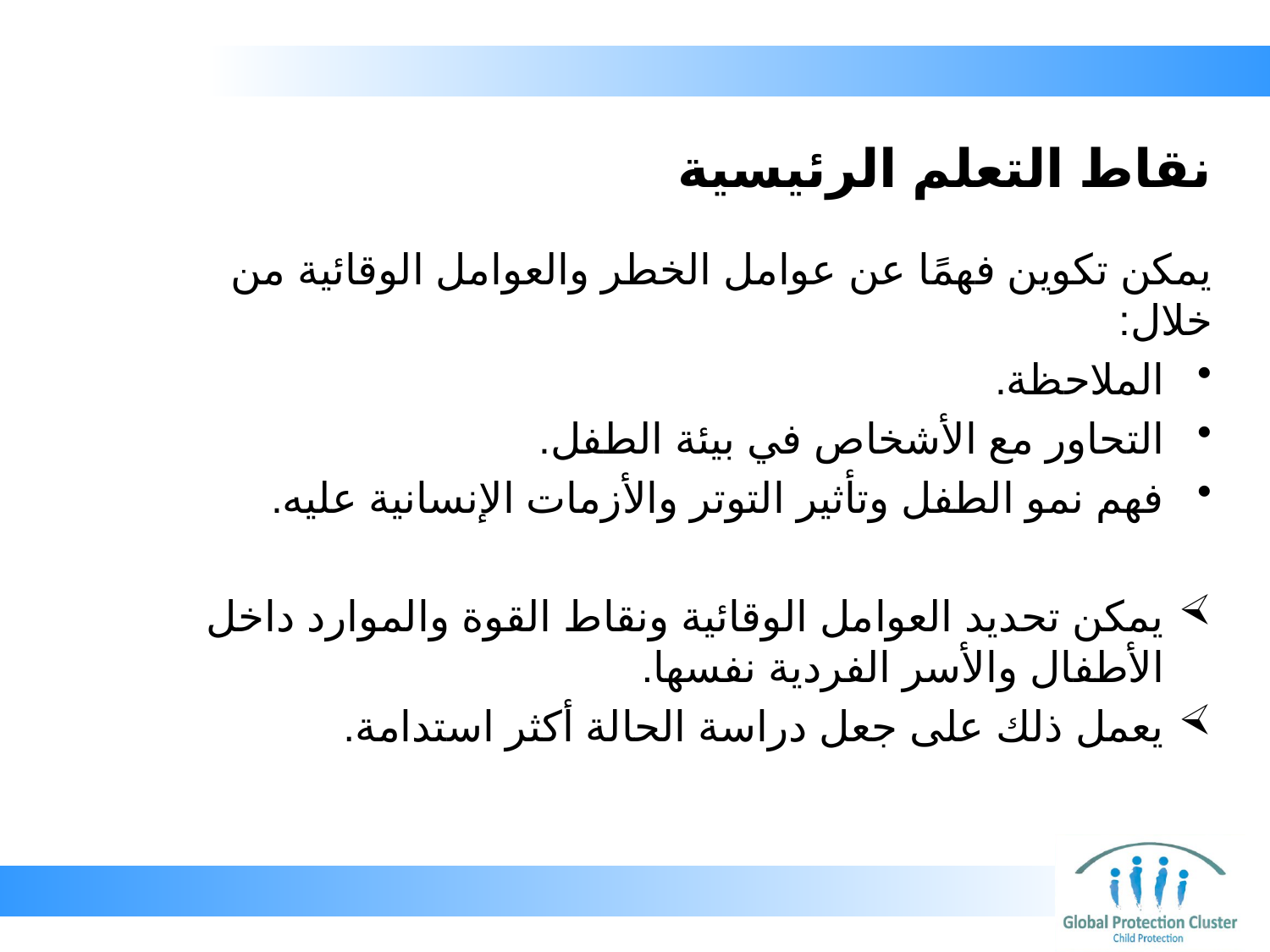

# نقاط التعلم الرئيسية
يمكن تكوين فهمًا عن عوامل الخطر والعوامل الوقائية من خلال:
الملاحظة.
التحاور مع الأشخاص في بيئة الطفل.
فهم نمو الطفل وتأثير التوتر والأزمات الإنسانية عليه.

يمكن تحديد العوامل الوقائية ونقاط القوة والموارد داخل الأطفال والأسر الفردية نفسها.
يعمل ذلك على جعل دراسة الحالة أكثر استدامة.